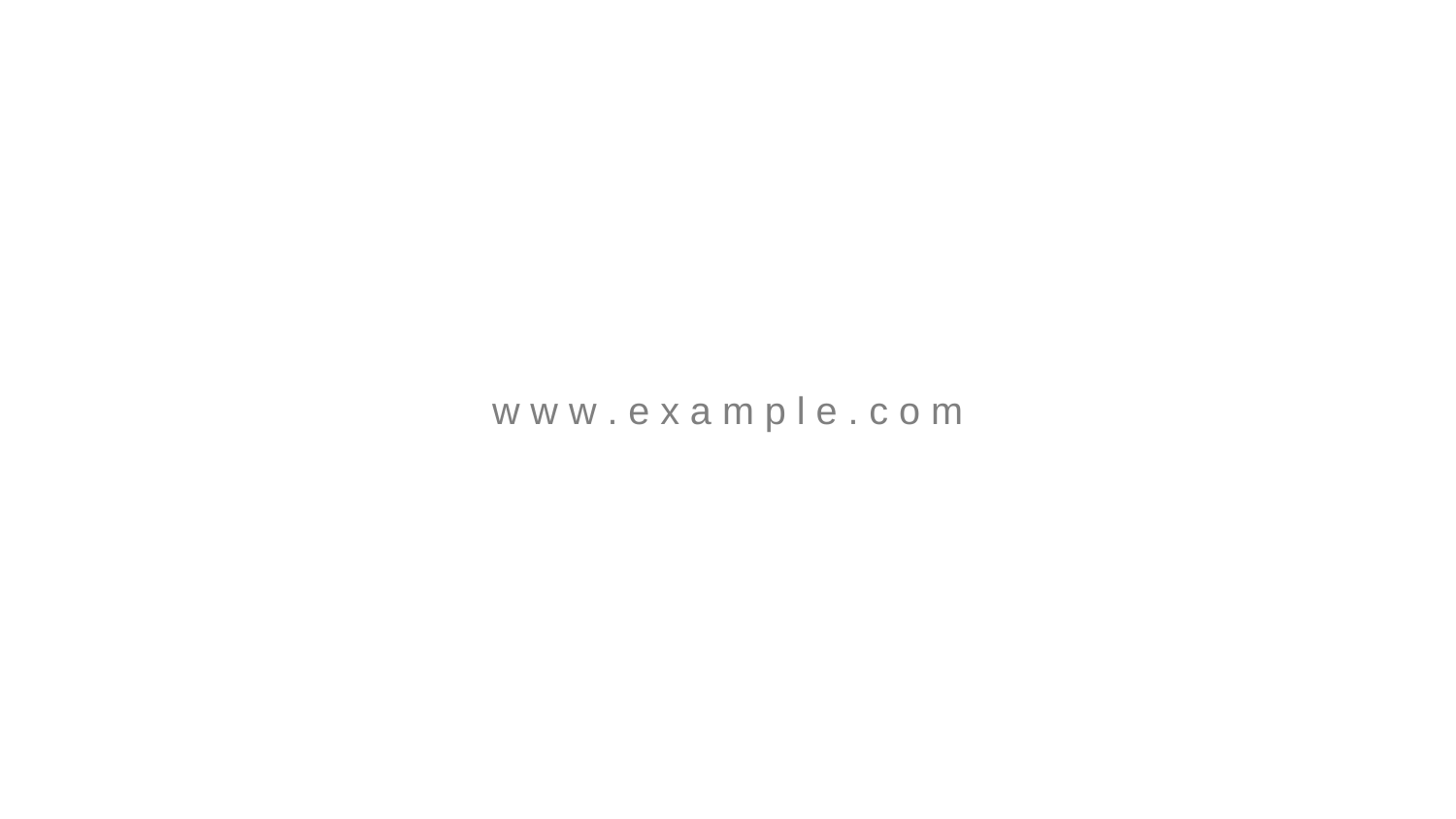

w w w . e x a m p l e . c o m